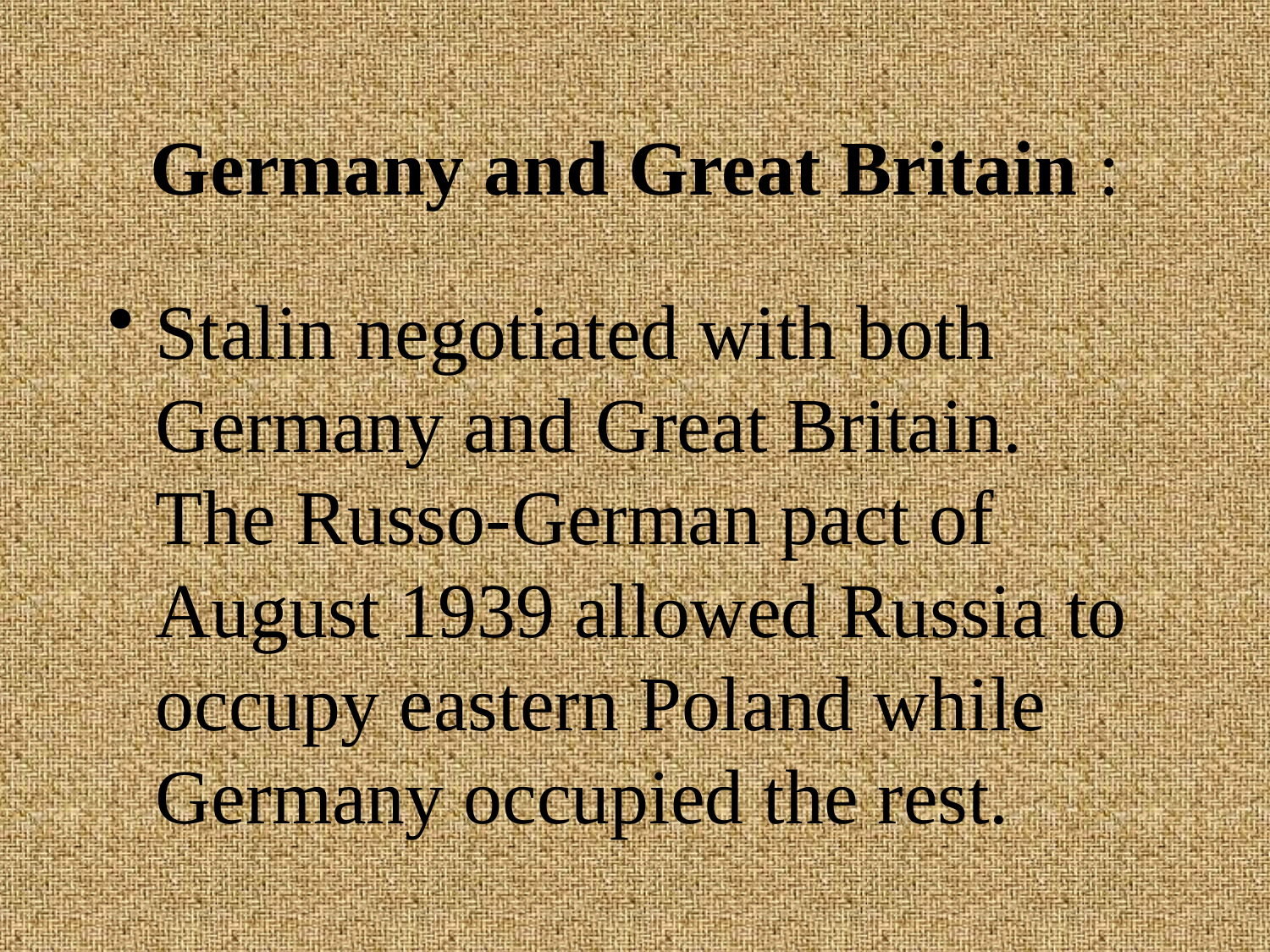

# Germany and Great Britain :
Stalin negotiated with both Germany and Great Britain. The Russo-German pact of August 1939 allowed Russia to occupy eastern Poland while Germany occupied the rest.